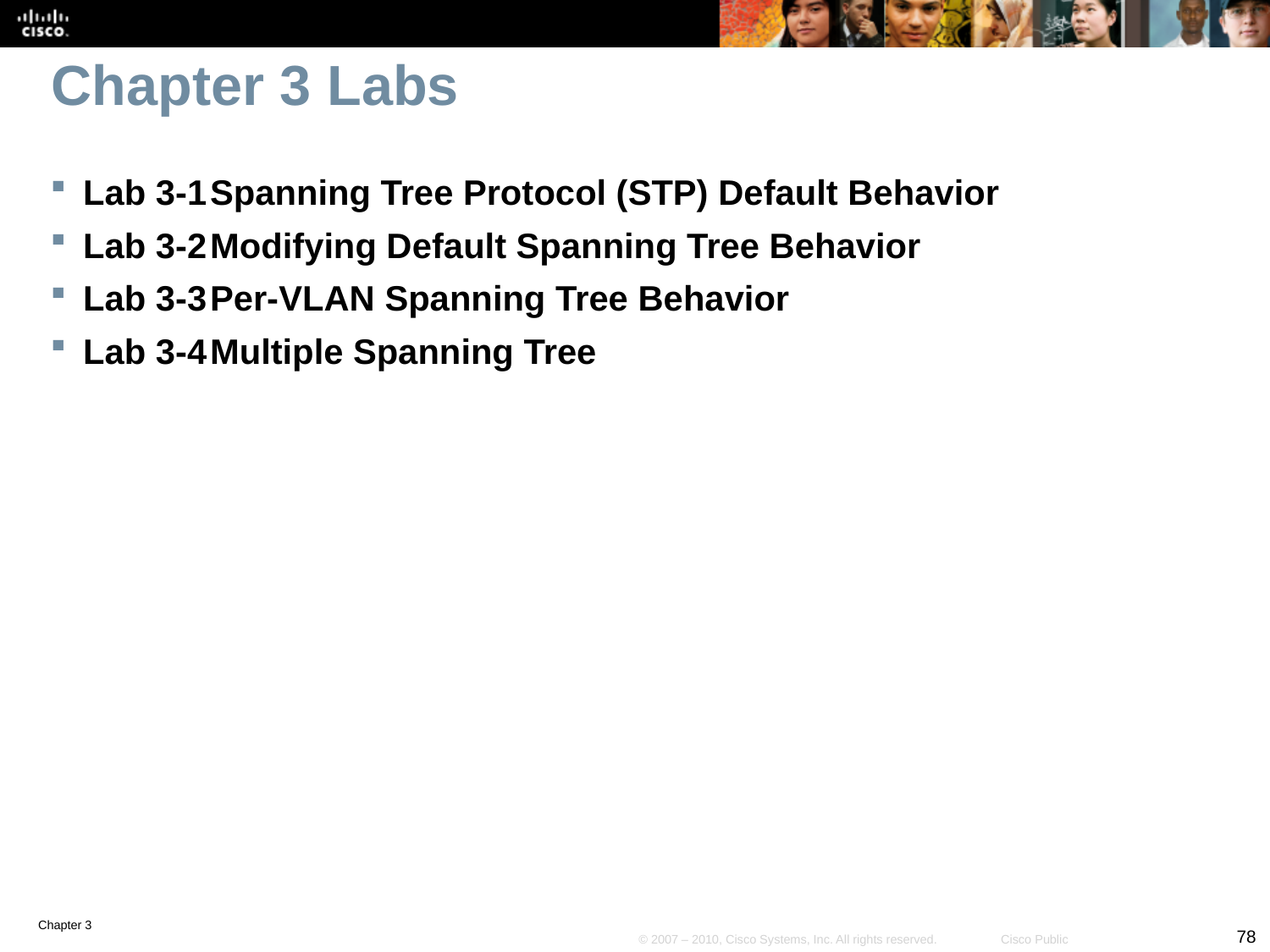

# Chapter 3 Labs
Lab 3-1	Spanning Tree Protocol (STP) Default Behavior
Lab 3-2	Modifying Default Spanning Tree Behavior
Lab 3-3	Per-VLAN Spanning Tree Behavior
Lab 3-4	Multiple Spanning Tree